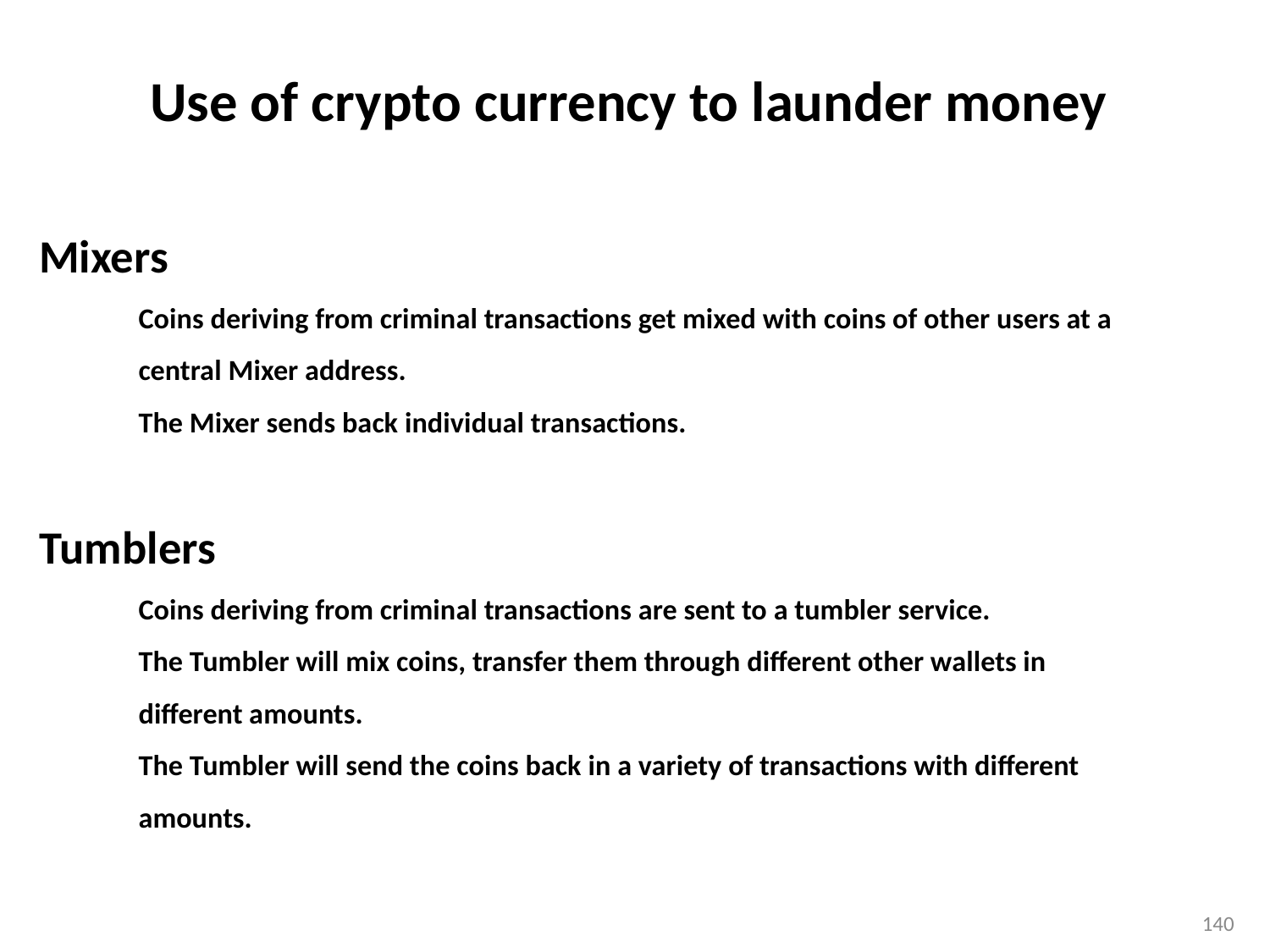

# Use of crypto currency to launder money
Mixers
Coins deriving from criminal transactions get mixed with coins of other users at a central Mixer address.
The Mixer sends back individual transactions.

Tumblers
Coins deriving from criminal transactions are sent to a tumbler service.
The Tumbler will mix coins, transfer them through different other wallets in different amounts.
The Tumbler will send the coins back in a variety of transactions with different amounts.
140